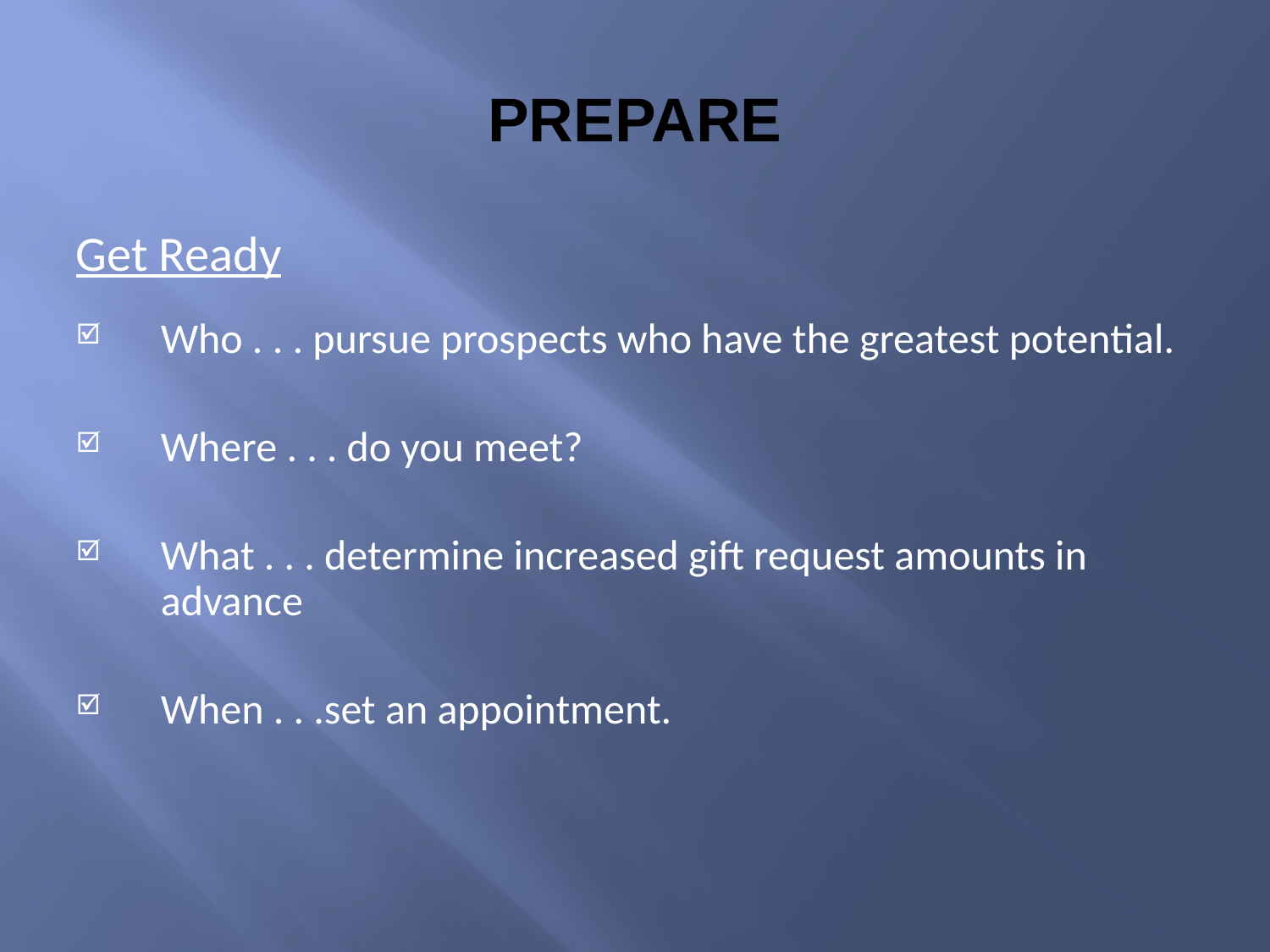

# PREPARE
Get Ready

Who . . . pursue prospects who have the greatest potential.

Where . . . do you meet?

What . . . determine increased gift request amounts in advance

When . . .set an appointment.